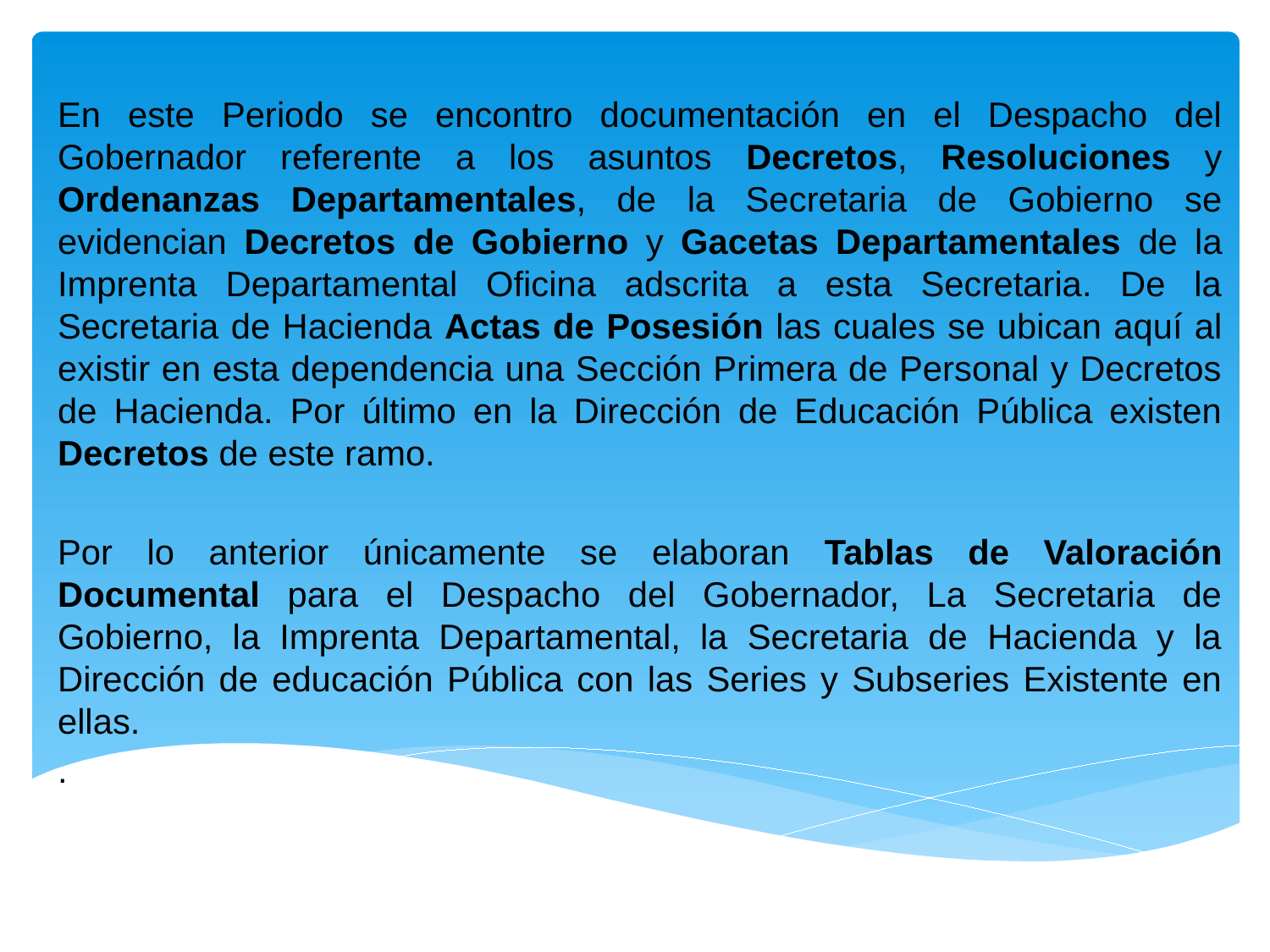

En este Periodo se encontro documentación en el Despacho del Gobernador referente a los asuntos Decretos, Resoluciones y Ordenanzas Departamentales, de la Secretaria de Gobierno se evidencian Decretos de Gobierno y Gacetas Departamentales de la Imprenta Departamental Oficina adscrita a esta Secretaria. De la Secretaria de Hacienda Actas de Posesión las cuales se ubican aquí al existir en esta dependencia una Sección Primera de Personal y Decretos de Hacienda. Por último en la Dirección de Educación Pública existen Decretos de este ramo.

Por lo anterior únicamente se elaboran Tablas de Valoración Documental para el Despacho del Gobernador, La Secretaria de Gobierno, la Imprenta Departamental, la Secretaria de Hacienda y la Dirección de educación Pública con las Series y Subseries Existente en ellas.
.